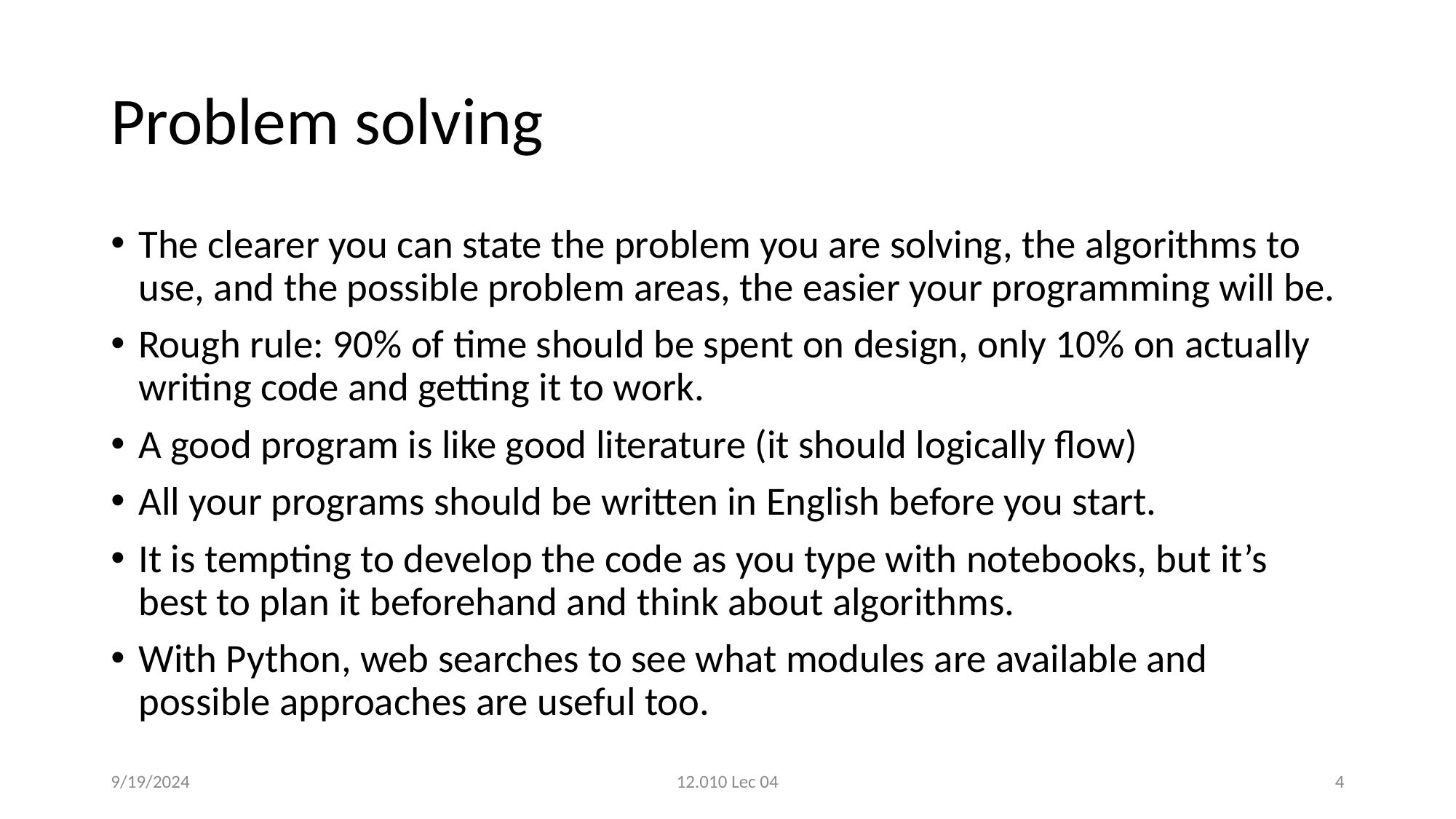

# Problem solving
The clearer you can state the problem you are solving, the algorithms to use, and the possible problem areas, the easier your programming will be.
Rough rule: 90% of time should be spent on design, only 10% on actually writing code and getting it to work.
A good program is like good literature (it should logically flow)
All your programs should be written in English before you start.
It is tempting to develop the code as you type with notebooks, but it’s best to plan it beforehand and think about algorithms.
With Python, web searches to see what modules are available and possible approaches are useful too.
9/19/2024
12.010 Lec 04
4